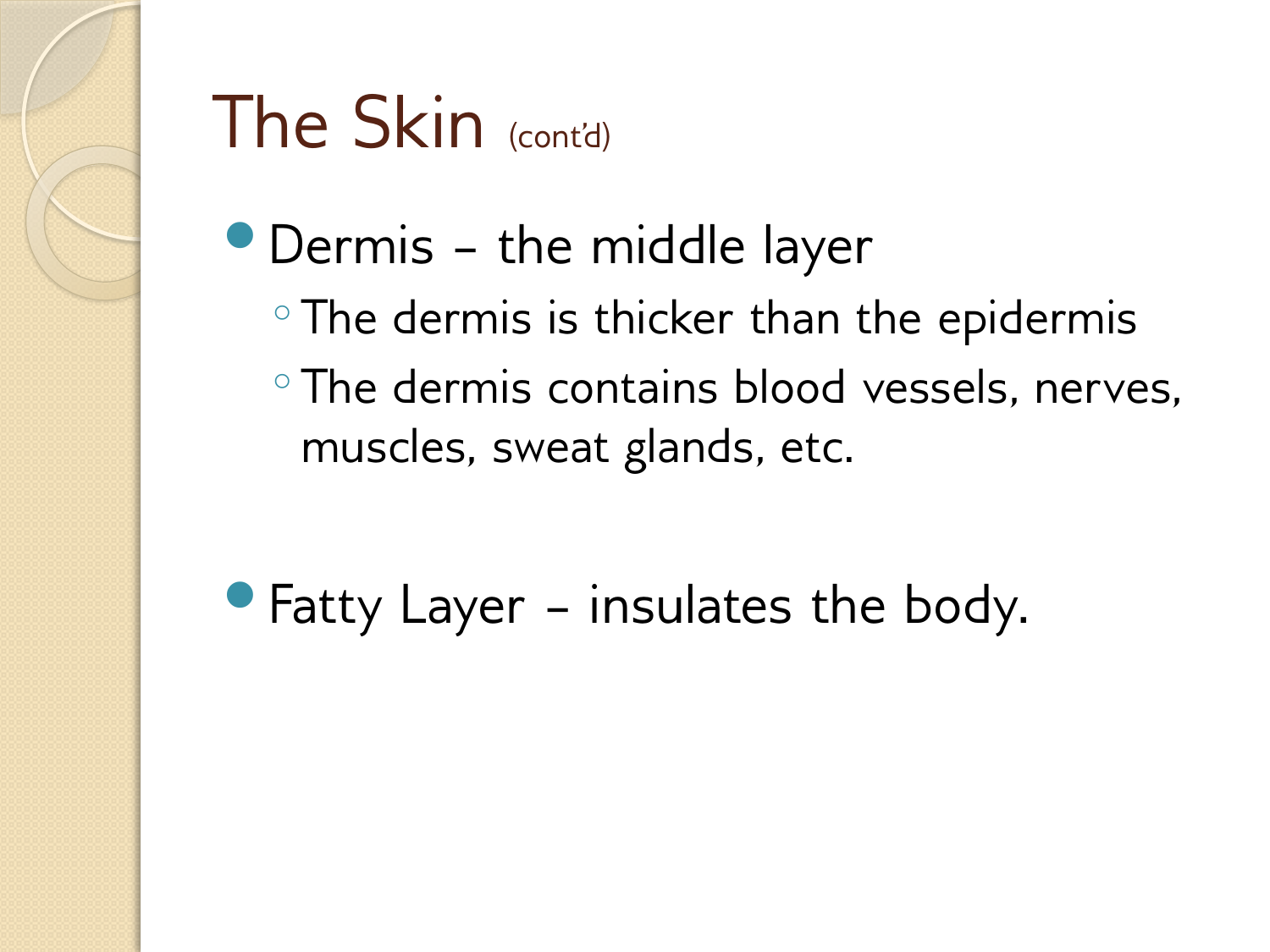

# The Skin (cont’d)
Dermis – the middle layer
The dermis is thicker than the epidermis
The dermis contains blood vessels, nerves, muscles, sweat glands, etc.

Fatty Layer – insulates the body.